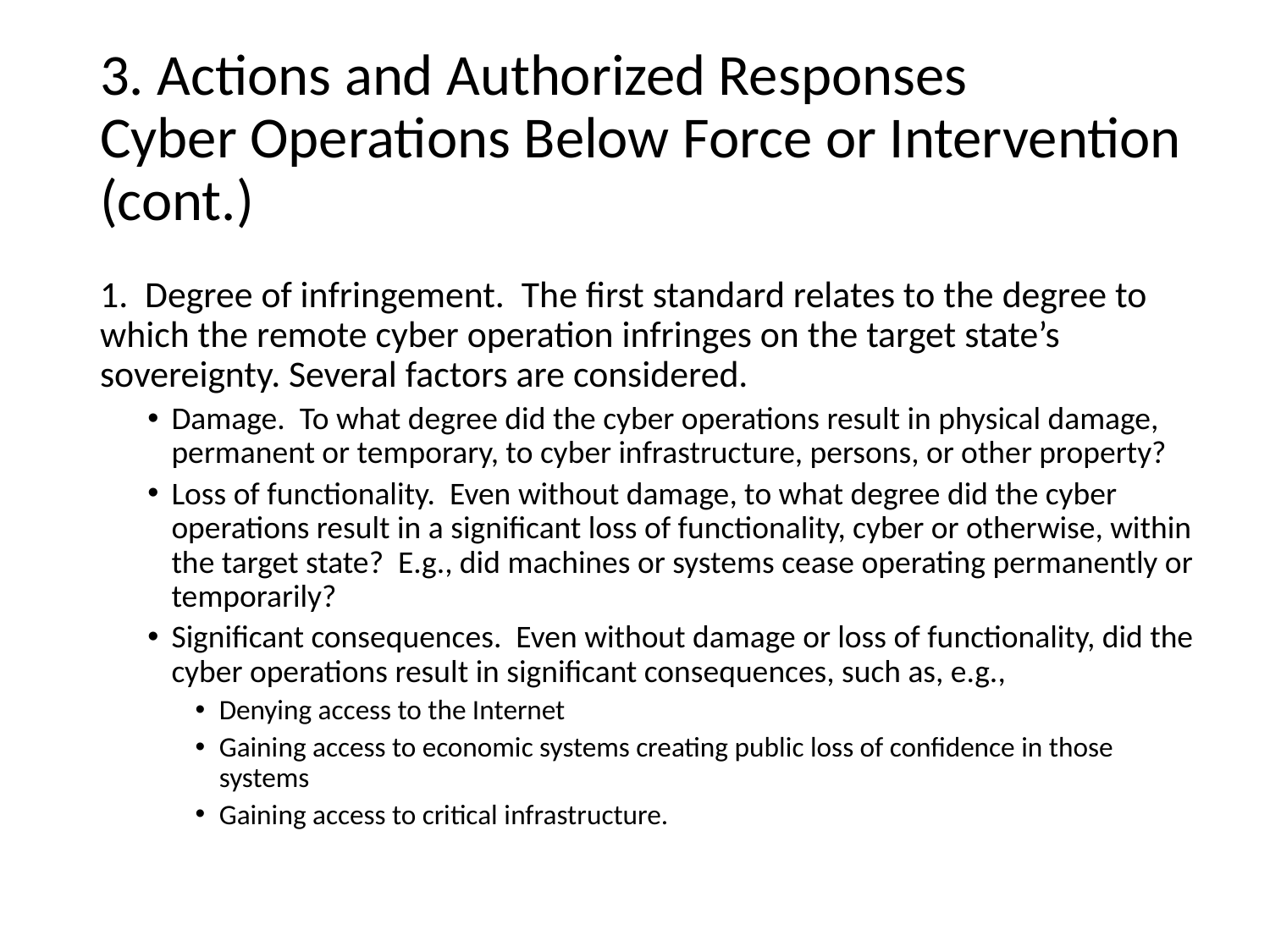

# 3. Actions and Authorized Responses Cyber Operations Below Force or Intervention (cont.)
1.  Degree of infringement.  The first standard relates to the degree to which the remote cyber operation infringes on the target state’s sovereignty. Several factors are considered.
Damage.  To what degree did the cyber operations result in physical damage, permanent or temporary, to cyber infrastructure, persons, or other property?
Loss of functionality.  Even without damage, to what degree did the cyber operations result in a significant loss of functionality, cyber or otherwise, within the target state?  E.g., did machines or systems cease operating permanently or temporarily?
Significant consequences.  Even without damage or loss of functionality, did the cyber operations result in significant consequences, such as, e.g.,
Denying access to the Internet
Gaining access to economic systems creating public loss of confidence in those systems
Gaining access to critical infrastructure.